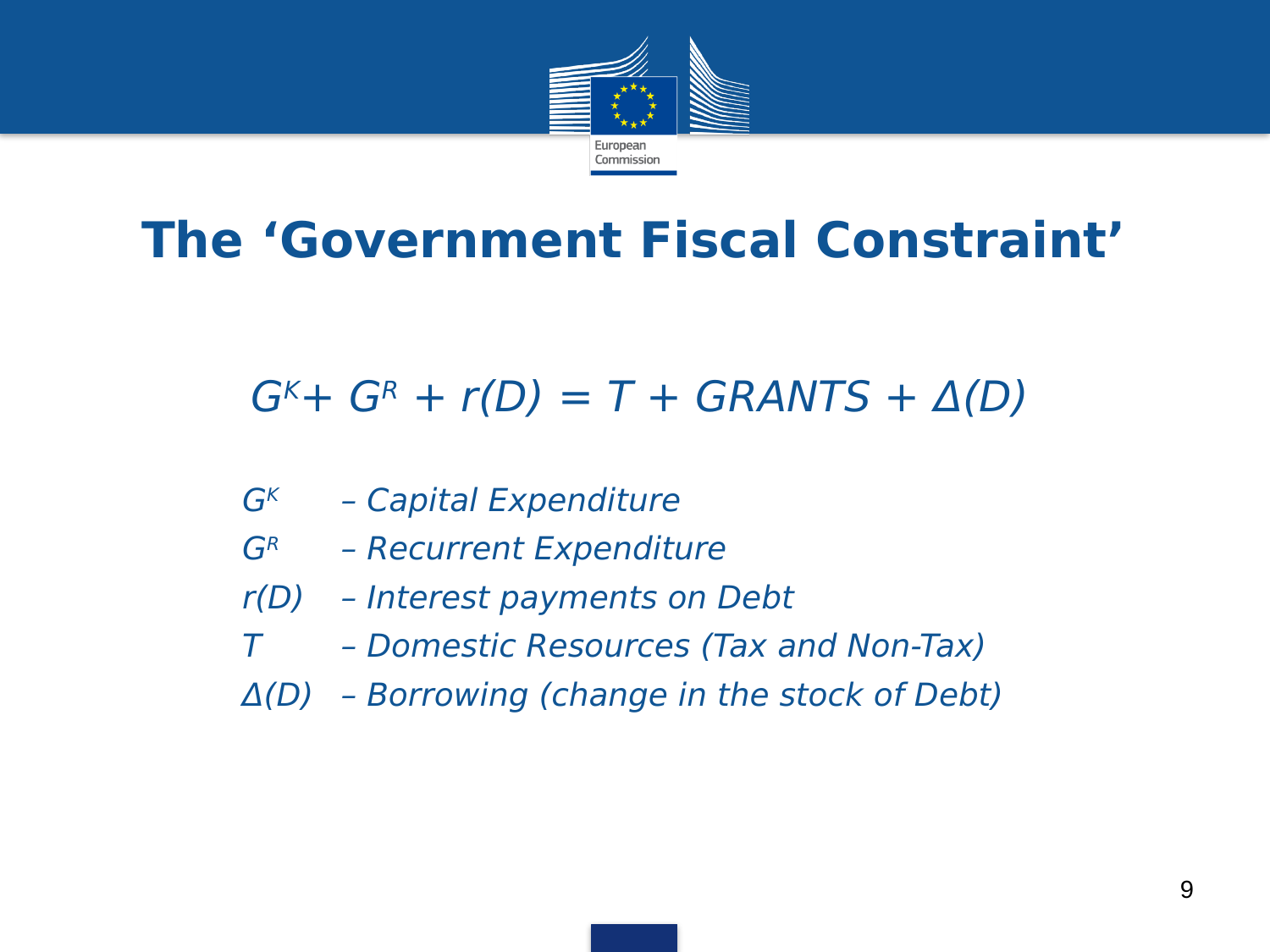

# The ‘Government Fiscal Constraint’

GK+ GR + r(D) = T + GRANTS + Δ(D)

GK 	– Capital Expenditure
GR 	– Recurrent Expenditure
r(D)	– Interest payments on Debt
T	– Domestic Resources (Tax and Non-Tax)
Δ(D) 	– Borrowing (change in the stock of Debt)
9